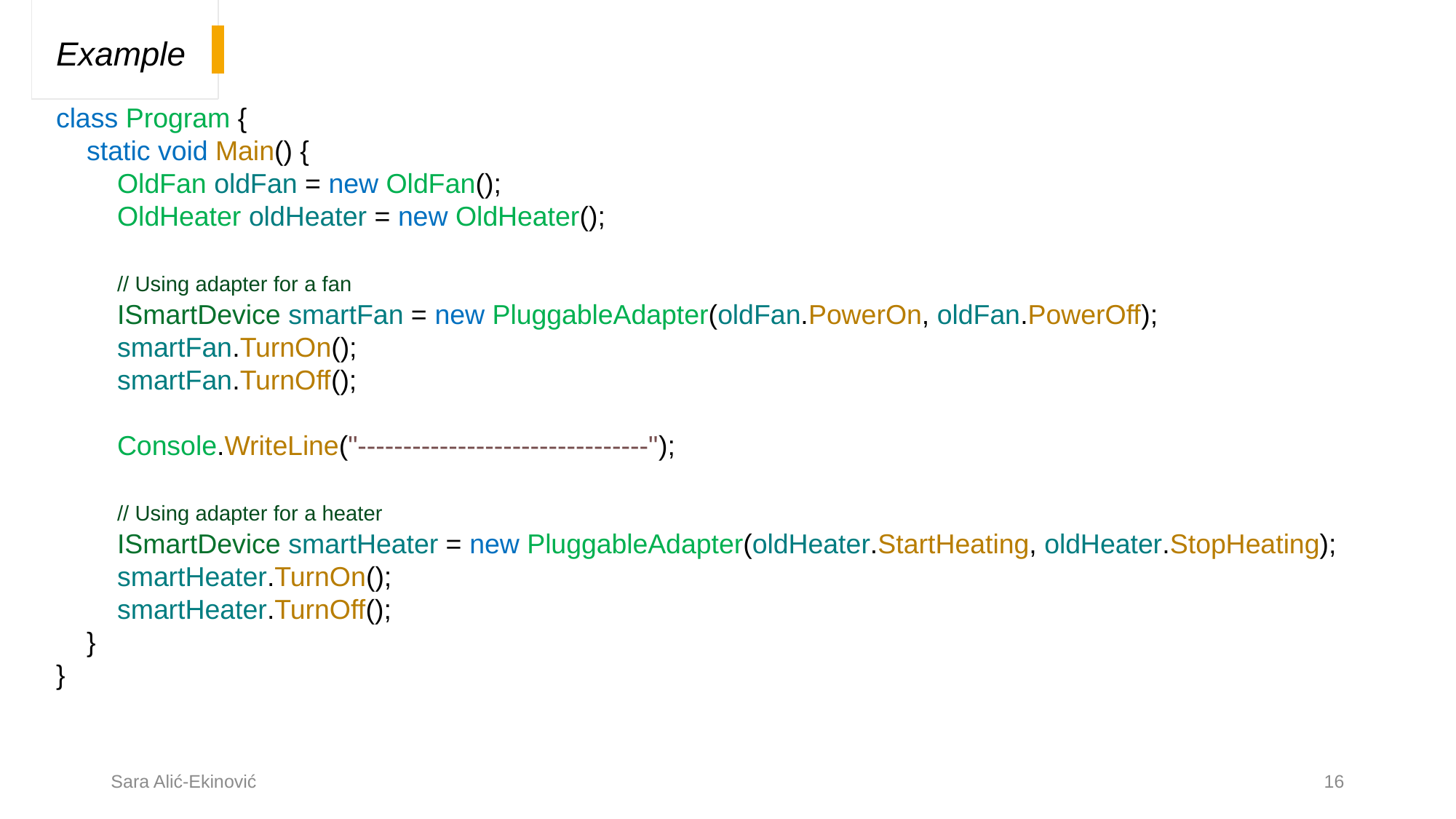

Example

class Program {
    static void Main() {
        OldFan oldFan = new OldFan();
        OldHeater oldHeater = new OldHeater();

        // Using adapter for a fan
        ISmartDevice smartFan = new PluggableAdapter(oldFan.PowerOn, oldFan.PowerOff);
        smartFan.TurnOn();
        smartFan.TurnOff();

        Console.WriteLine("--------------------------------");

        // Using adapter for a heater
        ISmartDevice smartHeater = new PluggableAdapter(oldHeater.StartHeating, oldHeater.StopHeating);
        smartHeater.TurnOn();
        smartHeater.TurnOff();
    }
}
Sara Alić-Ekinović
16